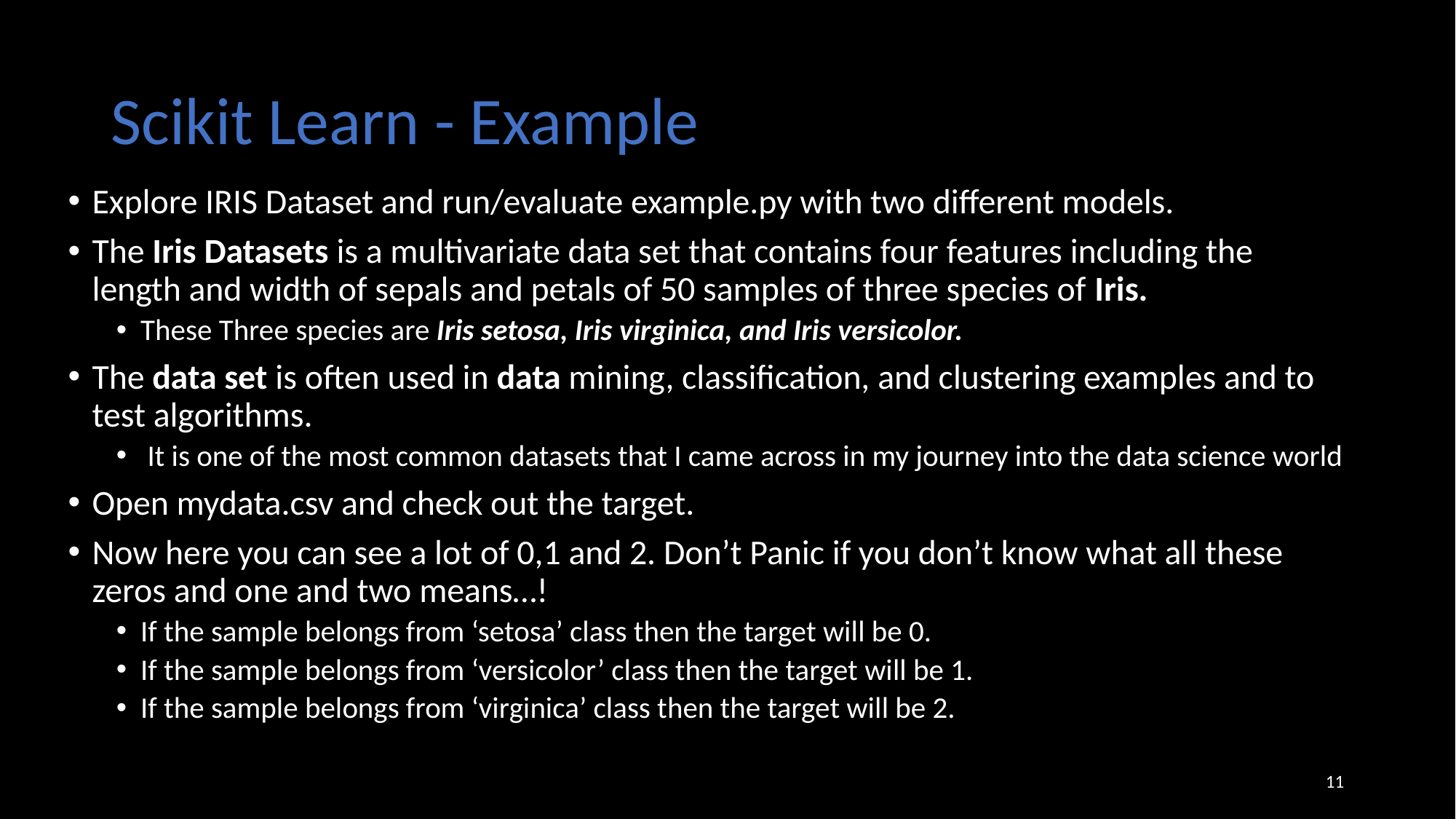

# Scikit Learn - Example
Explore IRIS Dataset and run/evaluate example.py with two different models.
The Iris Datasets is a multivariate data set that contains four features including the length and width of sepals and petals of 50 samples of three species of Iris.
These Three species are Iris setosa, Iris virginica, and Iris versicolor.
The data set is often used in data mining, classification, and clustering examples and to test algorithms.
 It is one of the most common datasets that I came across in my journey into the data science world
Open mydata.csv and check out the target.
Now here you can see a lot of 0,1 and 2. Don’t Panic if you don’t know what all these zeros and one and two means…!
If the sample belongs from ‘setosa’ class then the target will be 0.
If the sample belongs from ‘versicolor’ class then the target will be 1.
If the sample belongs from ‘virginica’ class then the target will be 2.
11